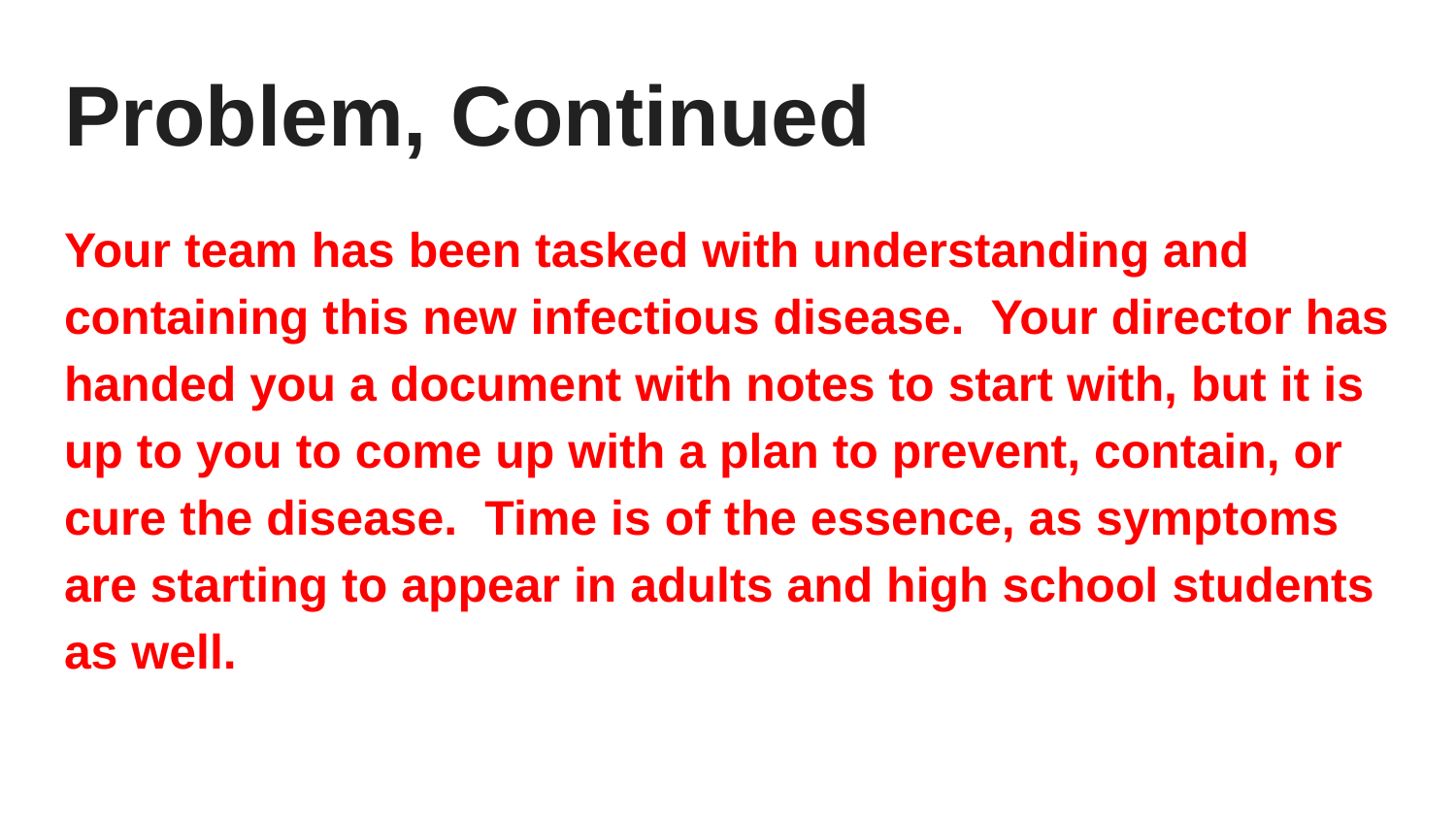

# Problem, Continued
Your team has been tasked with understanding and containing this new infectious disease.  Your director has handed you a document with notes to start with, but it is up to you to come up with a plan to prevent, contain, or cure the disease.  Time is of the essence, as symptoms are starting to appear in adults and high school students as well.